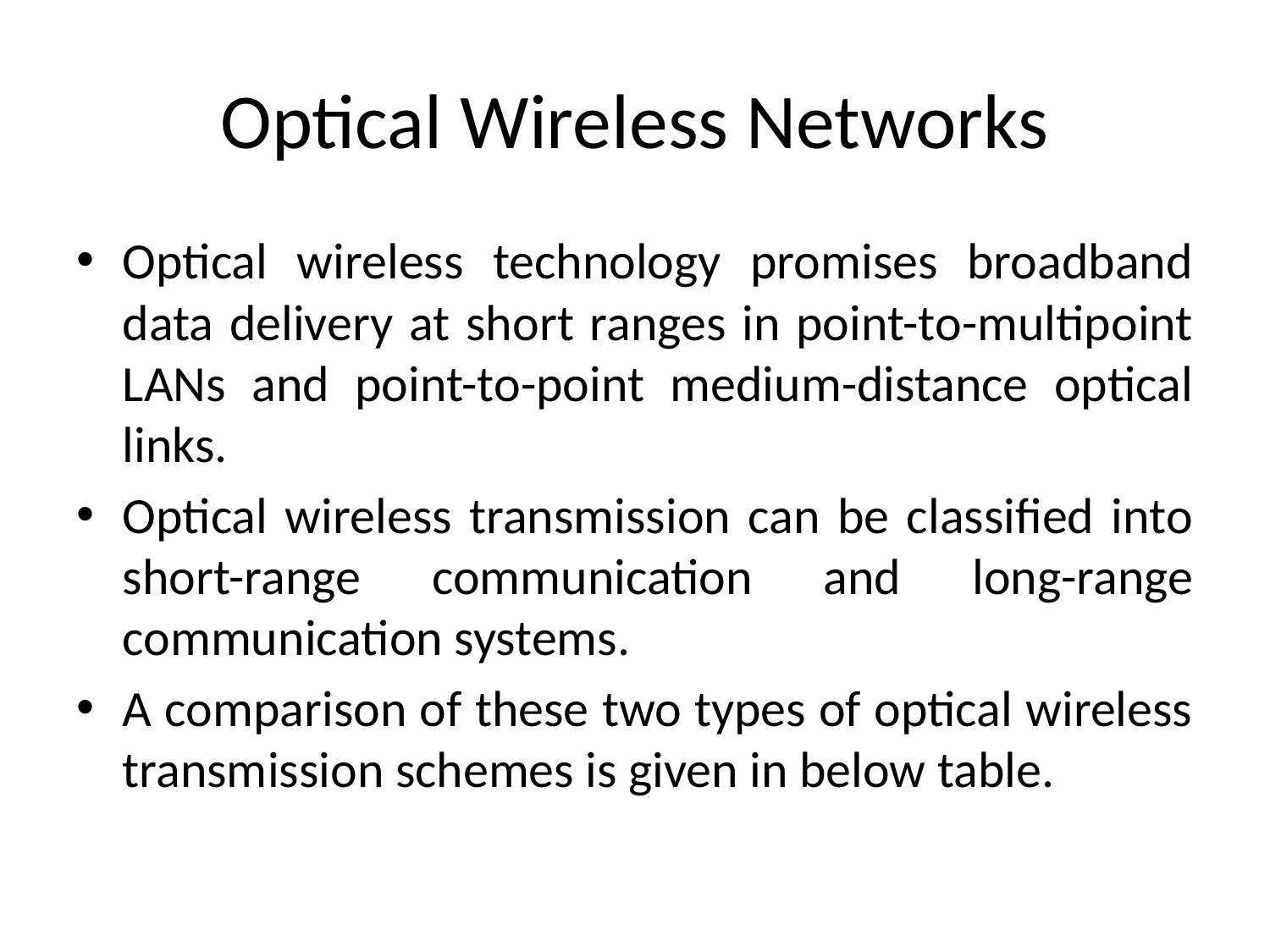

# Optical Wireless Networks
Optical wireless technology promises broadband data delivery at short ranges in point-to-multipoint LANs and point-to-point medium-distance optical links.
Optical wireless transmission can be classified into short-range communication and long-range communication systems.
A comparison of these two types of optical wireless transmission schemes is given in below table.